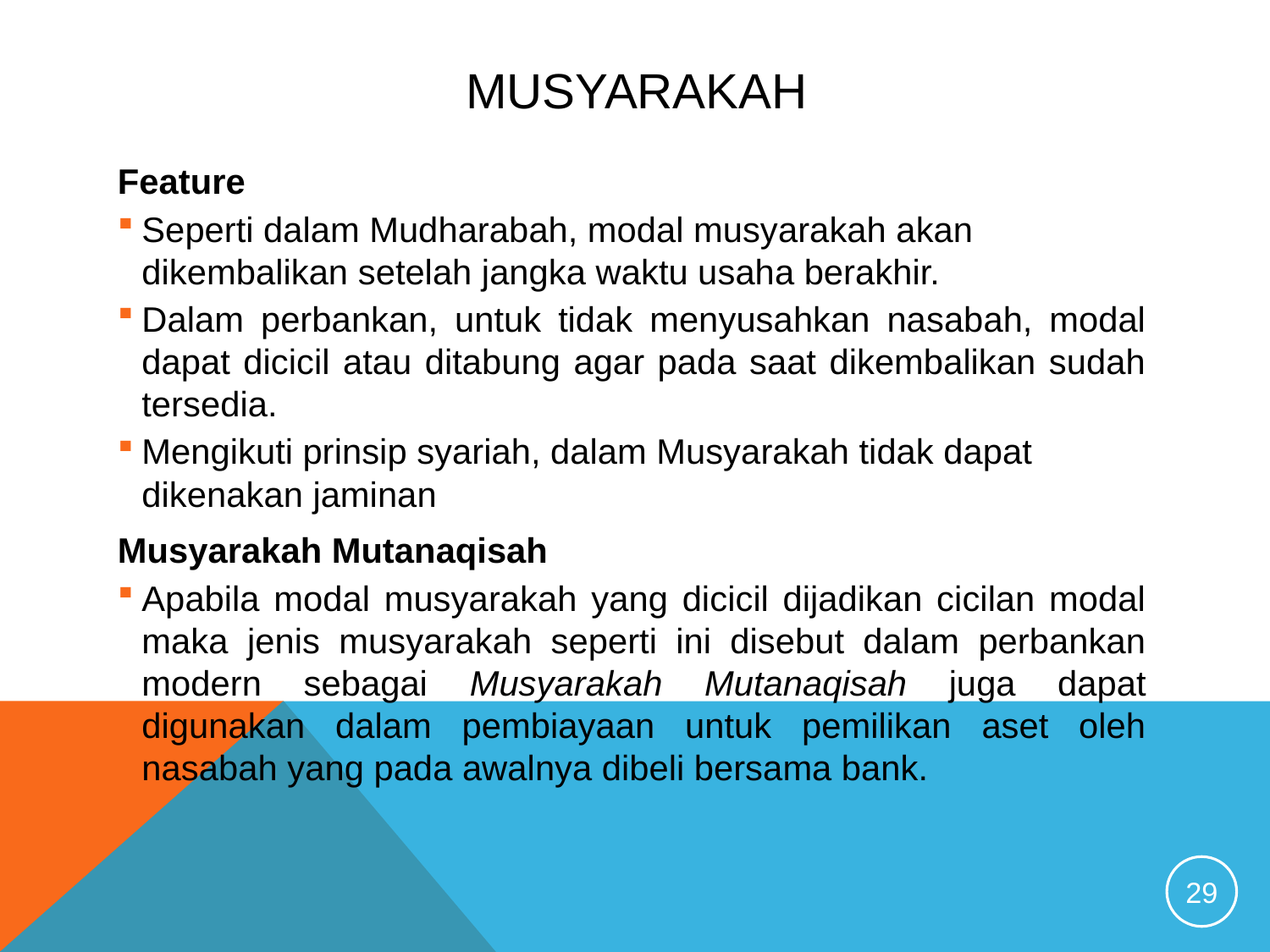

# MUSYARAKAH
Feature
Seperti dalam Mudharabah, modal musyarakah akan dikembalikan setelah jangka waktu usaha berakhir.
Dalam perbankan, untuk tidak menyusahkan nasabah, modal dapat dicicil atau ditabung agar pada saat dikembalikan sudah tersedia.
Mengikuti prinsip syariah, dalam Musyarakah tidak dapat dikenakan jaminan
Musyarakah Mutanaqisah
Apabila modal musyarakah yang dicicil dijadikan cicilan modal maka jenis musyarakah seperti ini disebut dalam perbankan modern sebagai Musyarakah Mutanaqisah juga dapat digunakan dalam pembiayaan untuk pemilikan aset oleh nasabah yang pada awalnya dibeli bersama bank.

29